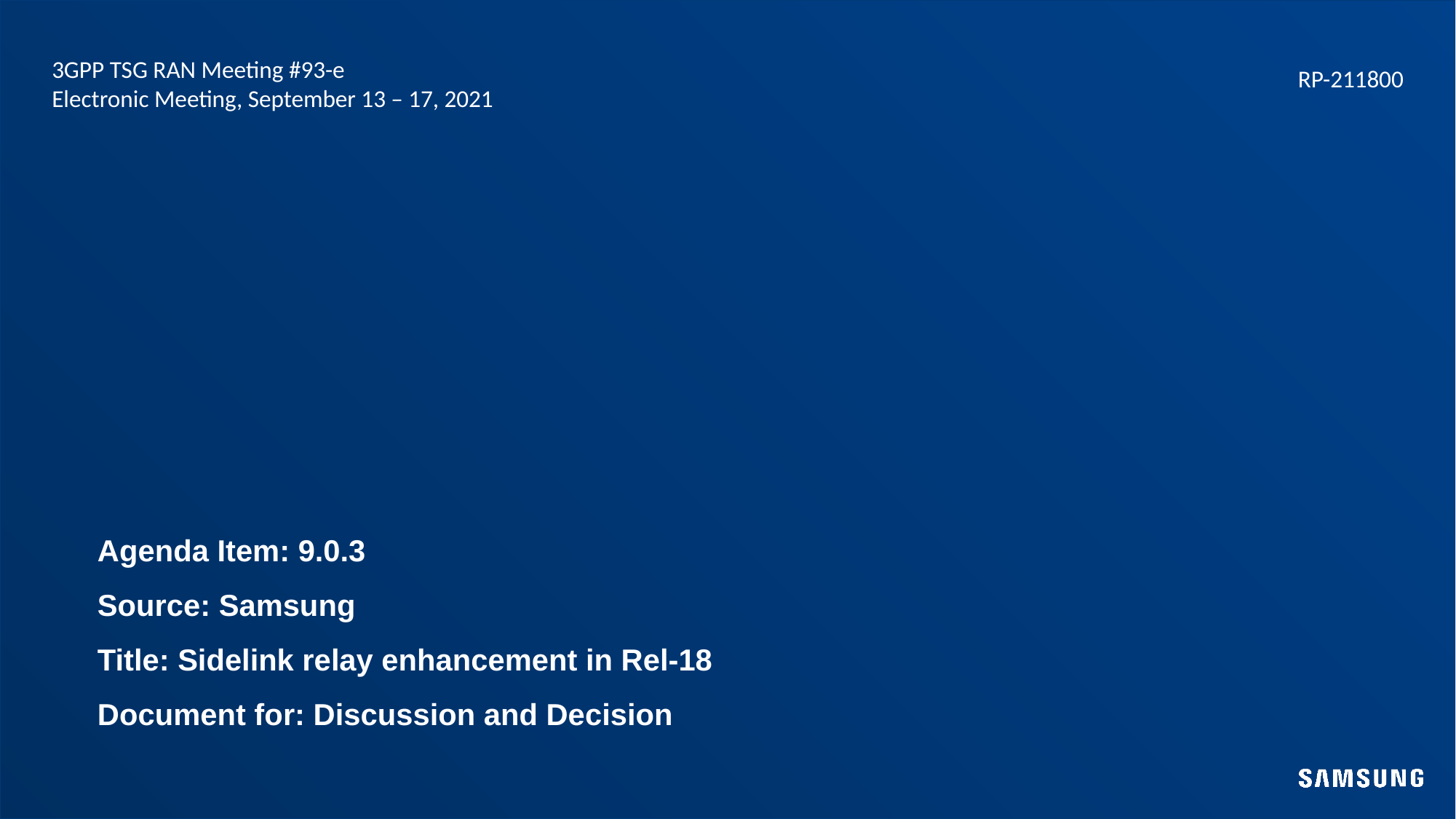

3GPP TSG RAN Meeting #93-e
Electronic Meeting, September 13 – 17, 2021
RP-211800
Agenda Item: 9.0.3
Source: Samsung
Title: Sidelink relay enhancement in Rel-18
Document for: Discussion and Decision